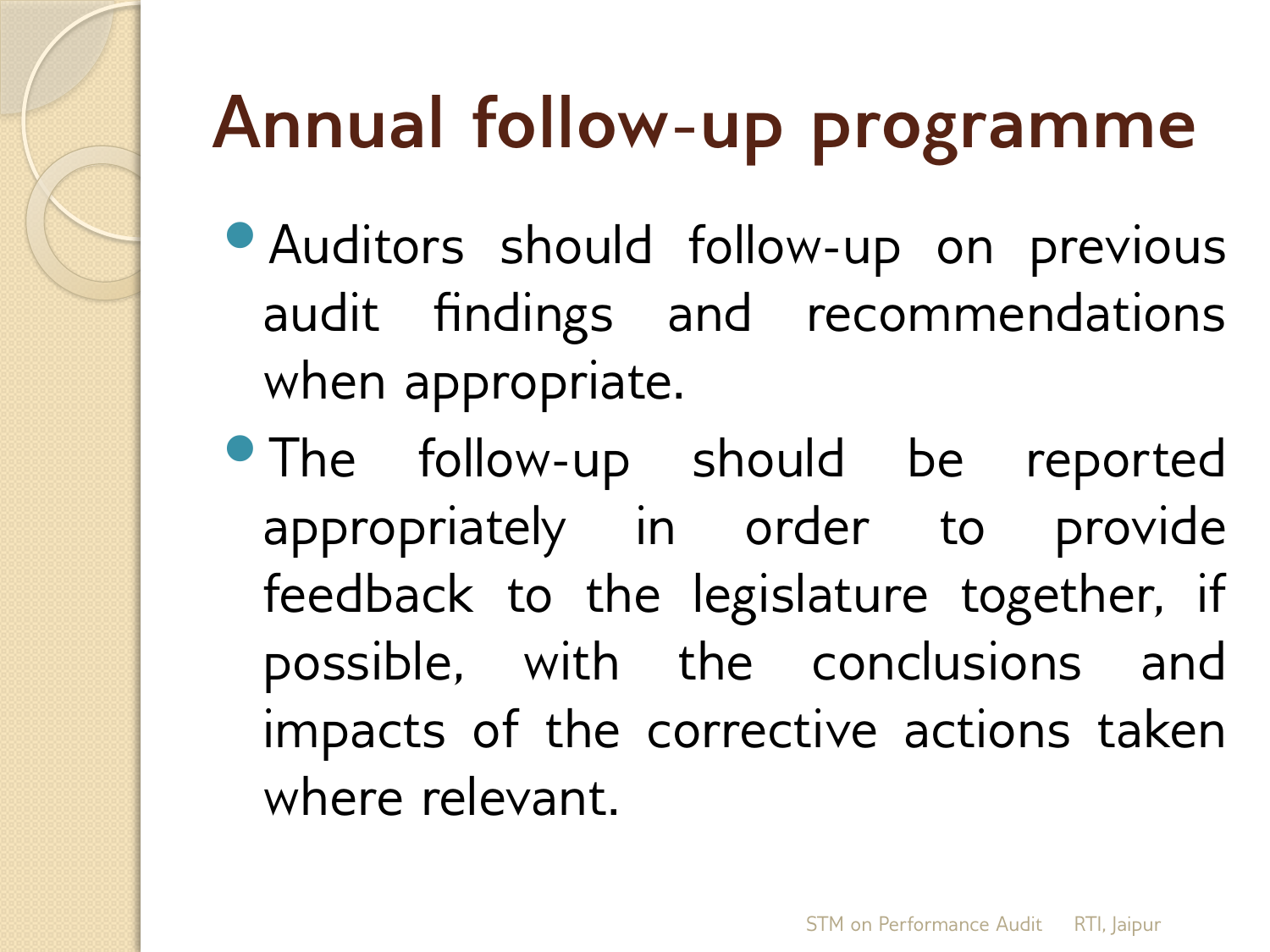

# Annual follow-up programme
Auditors should follow-up on previous audit findings and recommendations when appropriate.
The follow-up should be reported appropriately in order to provide feedback to the legislature together, if possible, with the conclusions and impacts of the corrective actions taken where relevant.
STM on Performance Audit     RTI, Jaipur